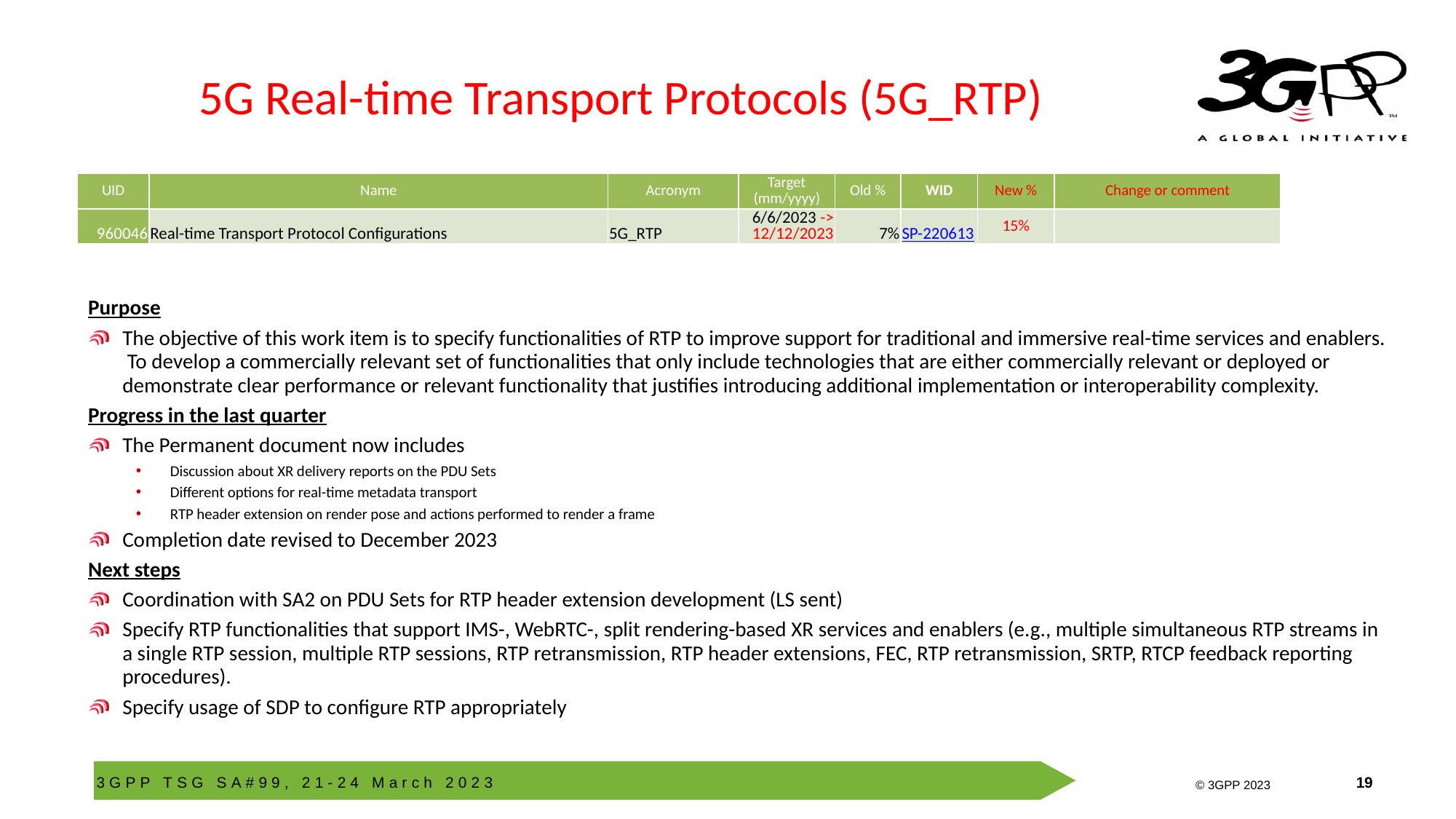

# 5G Real-time Transport Protocols (5G_RTP)
| UID | Name | Acronym | Target (mm/yyyy) | Old % | WID | New % | Change or comment |
| --- | --- | --- | --- | --- | --- | --- | --- |
| 960046 | Real-time Transport Protocol Configurations | 5G\_RTP | 6/6/2023 -> 12/12/2023 | 7% | SP-220613 | 15% |  |
Purpose
The objective of this work item is to specify functionalities of RTP to improve support for traditional and immersive real-time services and enablers.  To develop a commercially relevant set of functionalities that only include technologies that are either commercially relevant or deployed or demonstrate clear performance or relevant functionality that justifies introducing additional implementation or interoperability complexity.
Progress in the last quarter
The Permanent document now includes
Discussion about XR delivery reports on the PDU Sets
Different options for real-time metadata transport
RTP header extension on render pose and actions performed to render a frame
Completion date revised to December 2023
Next steps
Coordination with SA2 on PDU Sets for RTP header extension development (LS sent)
Specify RTP functionalities that support IMS-, WebRTC-, split rendering-based XR services and enablers (e.g., multiple simultaneous RTP streams in a single RTP session, multiple RTP sessions, RTP retransmission, RTP header extensions, FEC, RTP retransmission, SRTP, RTCP feedback reporting procedures).
Specify usage of SDP to configure RTP appropriately